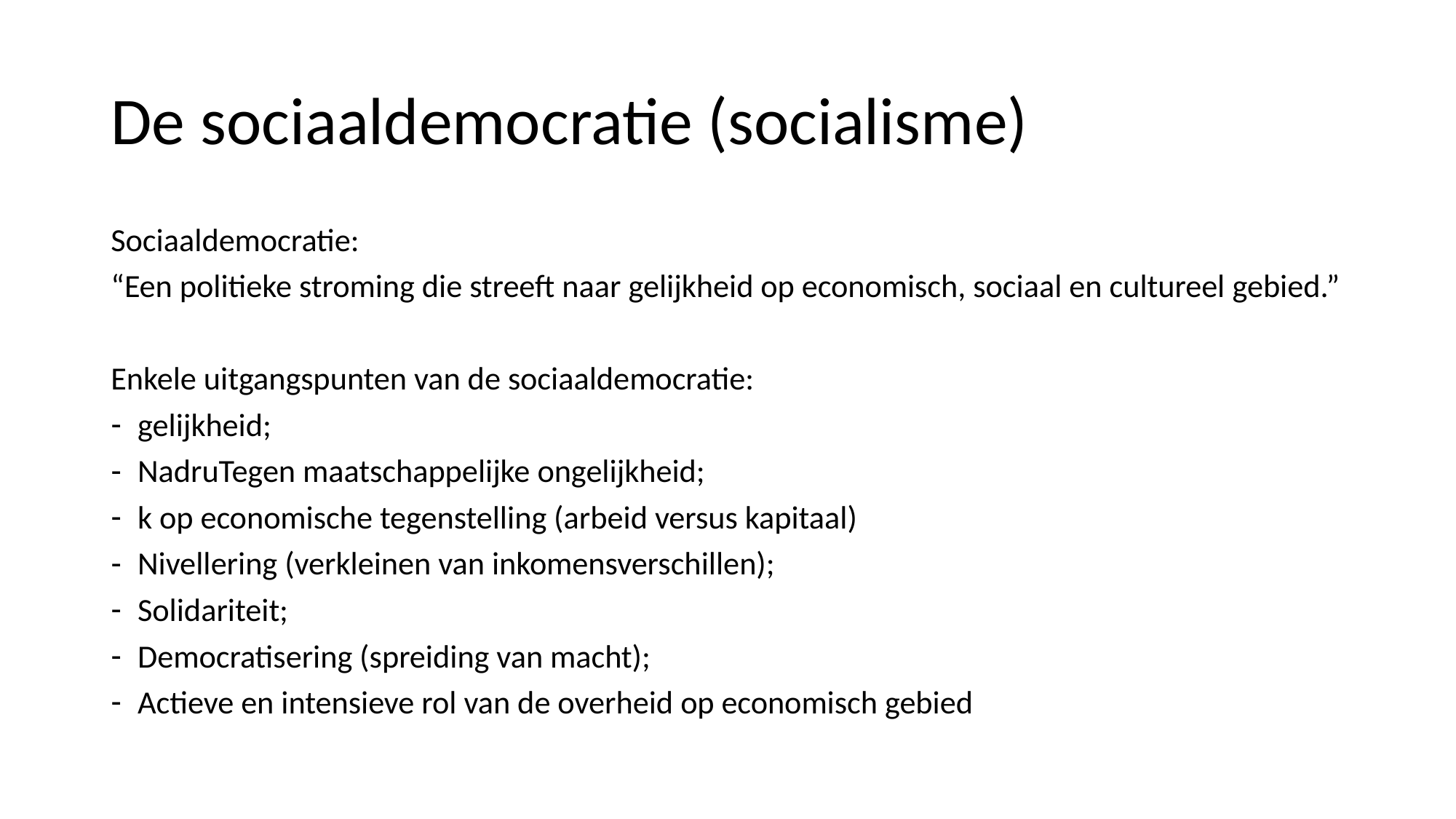

# De sociaaldemocratie (socialisme)
Sociaaldemocratie:
“Een politieke stroming die streeft naar gelijkheid op economisch, sociaal en cultureel gebied.”

Enkele uitgangspunten van de sociaaldemocratie:
gelijkheid;
NadruTegen maatschappelijke ongelijkheid;
k op economische tegenstelling (arbeid versus kapitaal)
Nivellering (verkleinen van inkomensverschillen);
Solidariteit;
Democratisering (spreiding van macht);
Actieve en intensieve rol van de overheid op economisch gebied